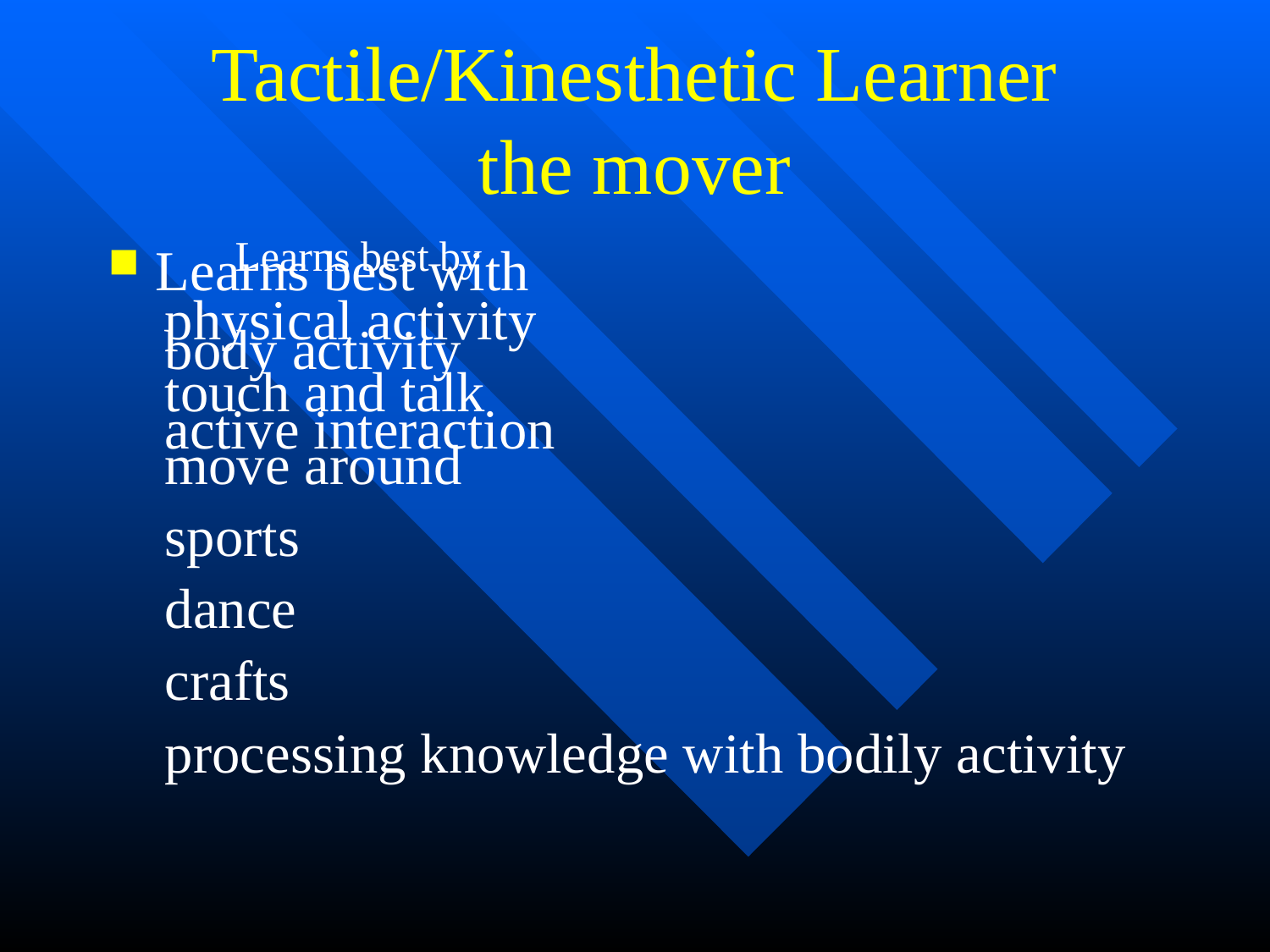

# Tactile/Kinesthetic Learner the mover
Learns best by
    physical activity
    touch and talk
    move around
    sports
    dance
    crafts
    processing knowledge with bodily activity
Learns best with
    body activity
    active interaction